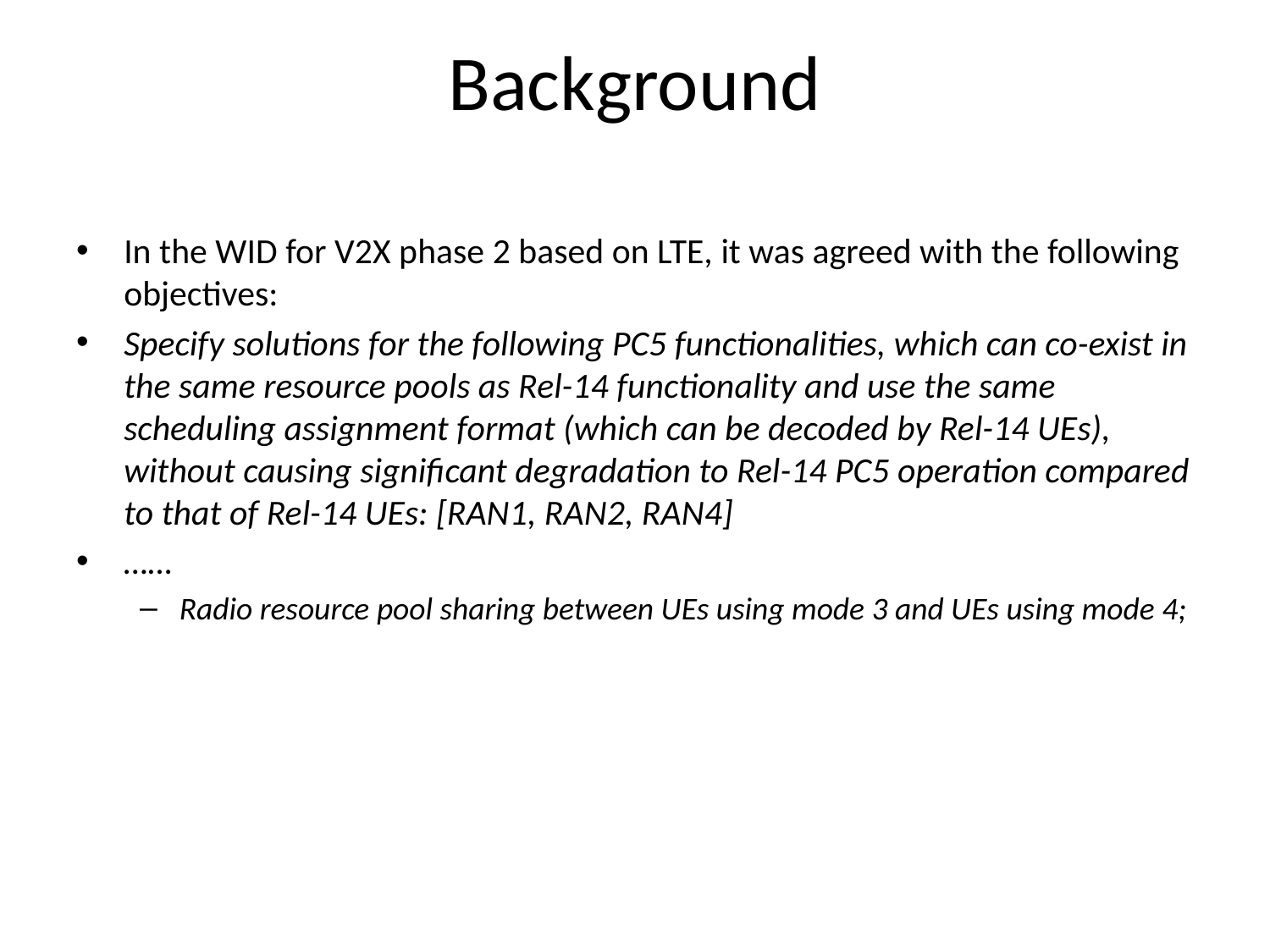

# Background
In the WID for V2X phase 2 based on LTE, it was agreed with the following objectives:
Specify solutions for the following PC5 functionalities, which can co-exist in the same resource pools as Rel-14 functionality and use the same scheduling assignment format (which can be decoded by Rel-14 UEs), without causing significant degradation to Rel-14 PC5 operation compared to that of Rel-14 UEs: [RAN1, RAN2, RAN4]
……
Radio resource pool sharing between UEs using mode 3 and UEs using mode 4;